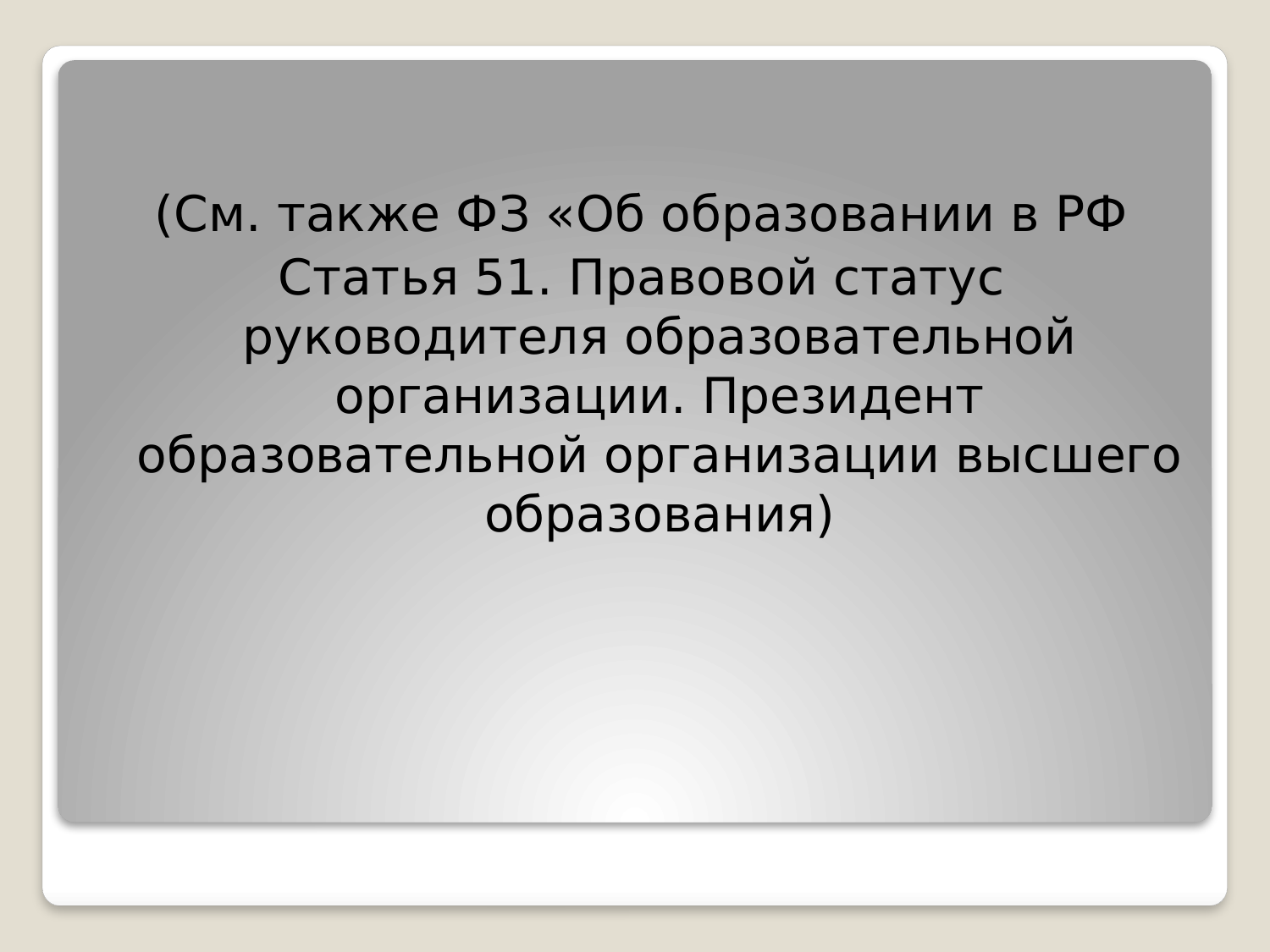

(См. также ФЗ «Об образовании в РФ
Статья 51. Правовой статус руководителя образовательной организации. Президент образовательной организации высшего образования)